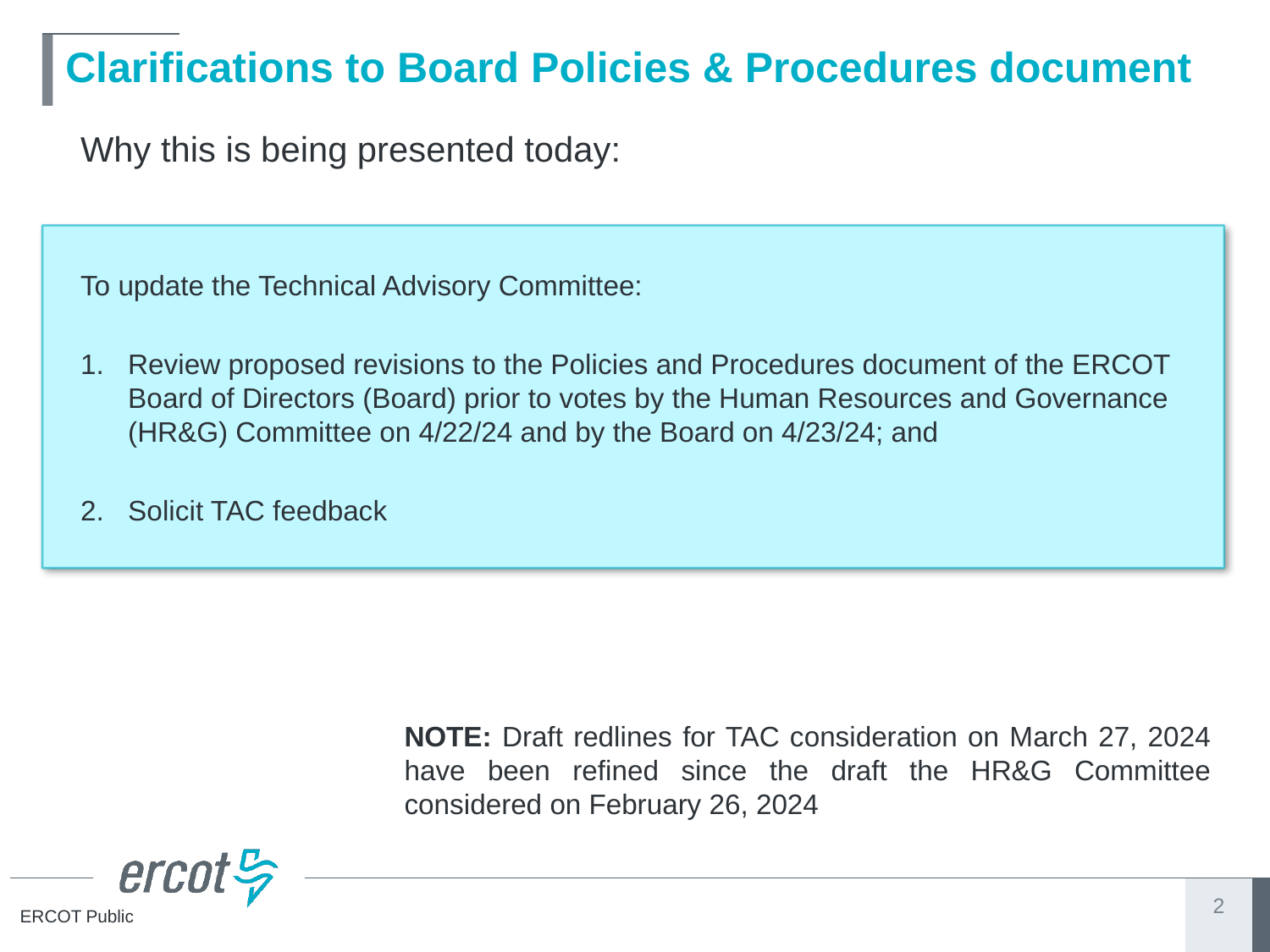

# Clarifications to Board Policies & Procedures document
Why this is being presented today:
To update the Technical Advisory Committee:

Review proposed revisions to the Policies and Procedures document of the ERCOT Board of Directors (Board) prior to votes by the Human Resources and Governance (HR&G) Committee on 4/22/24 and by the Board on 4/23/24; and

Solicit TAC feedback
NOTE: Draft redlines for TAC consideration on March 27, 2024 have been refined since the draft the HR&G Committee considered on February 26, 2024
2